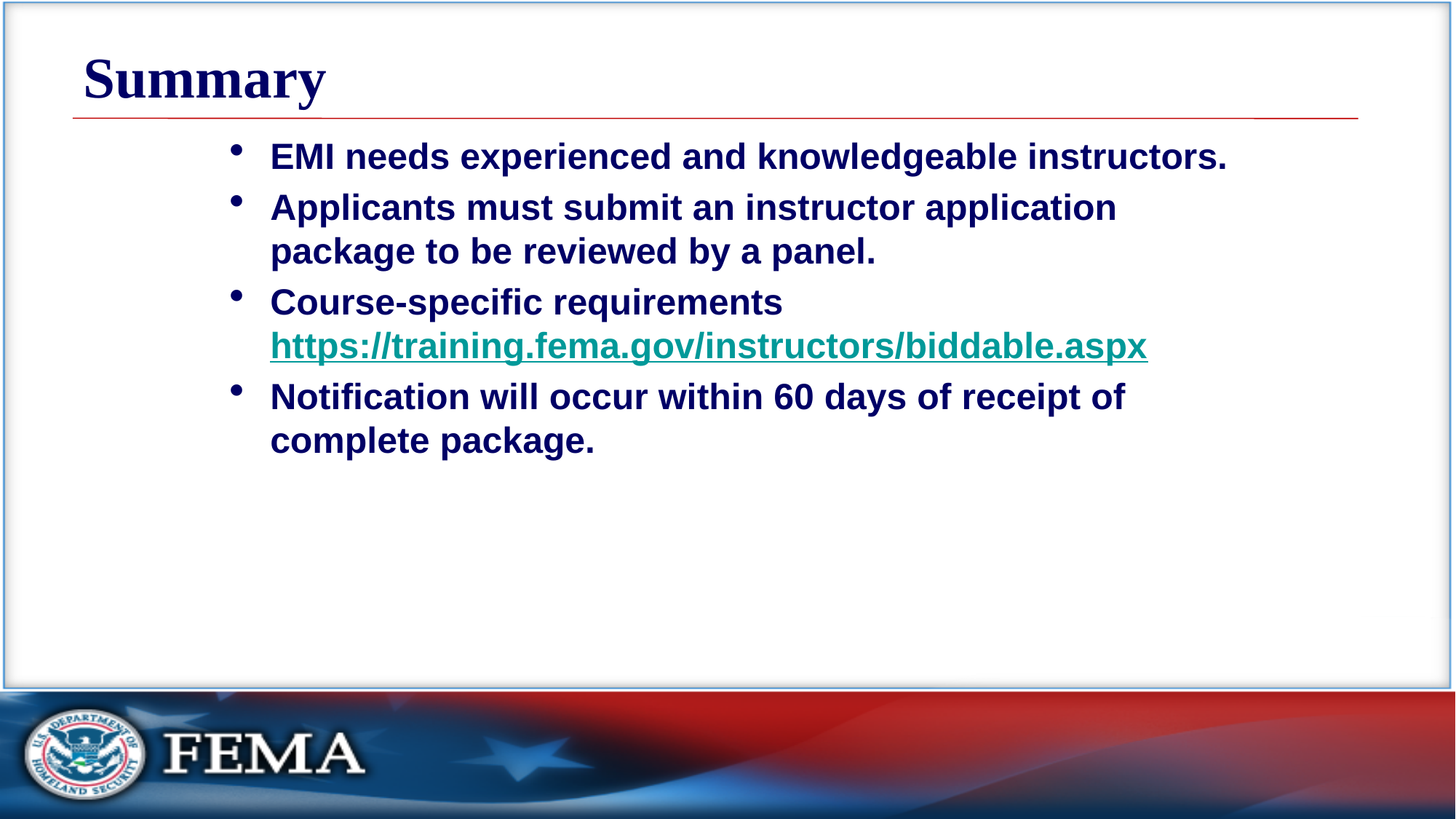

# Summary
EMI needs experienced and knowledgeable instructors.
Applicants must submit an instructor application package to be reviewed by a panel.
Course-specific requirements 	https://training.fema.gov/instructors/biddable.aspx
Notification will occur within 60 days of receipt of complete package.